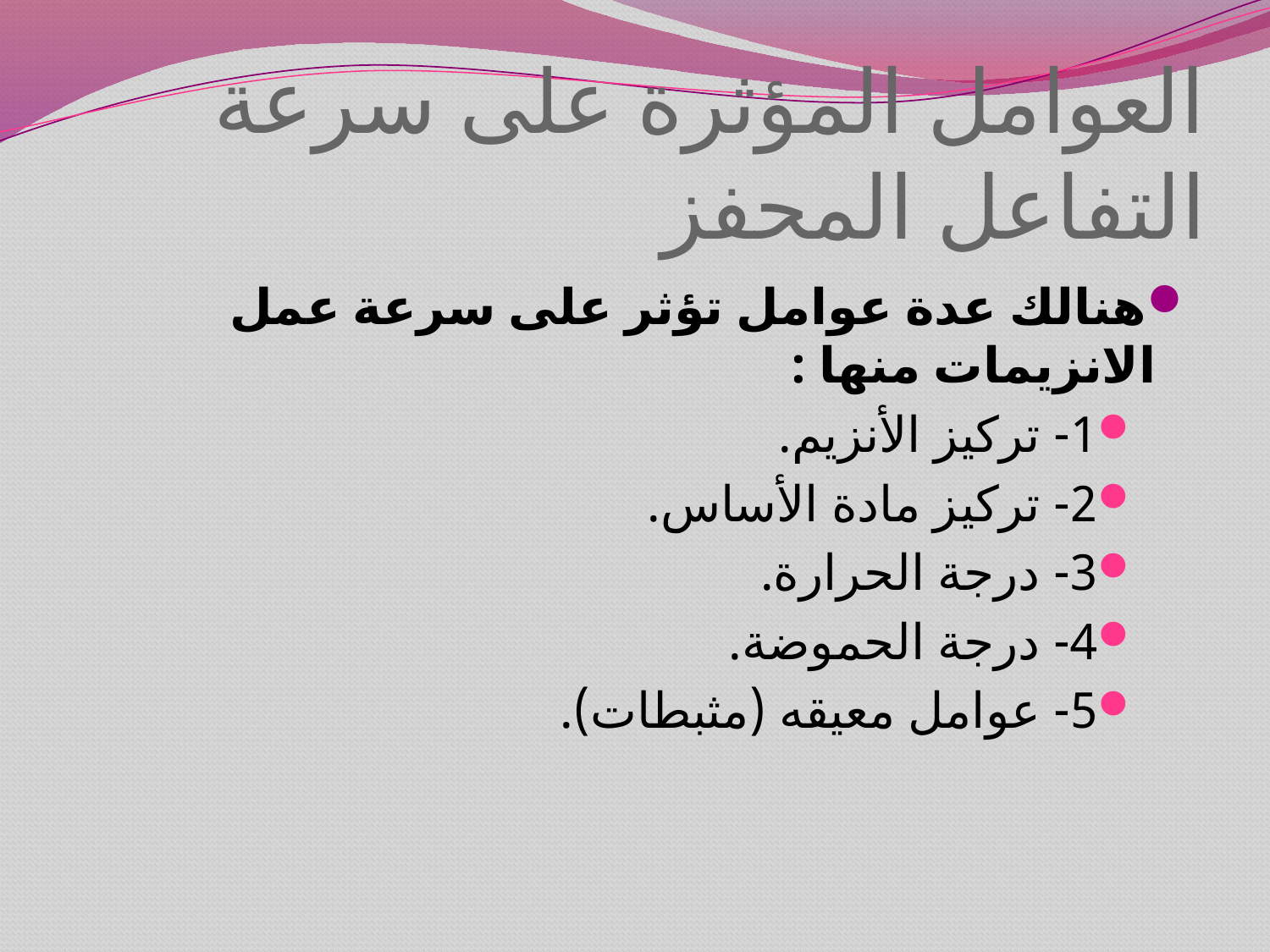

# العوامل المؤثرة على سرعة التفاعل المحفز
هنالك عدة عوامل تؤثر على سرعة عمل الانزيمات منها :
1- تركيز الأنزيم.
2- تركيز مادة الأساس.
3- درجة الحرارة.
4- درجة الحموضة.
5- عوامل معيقه (مثبطات).